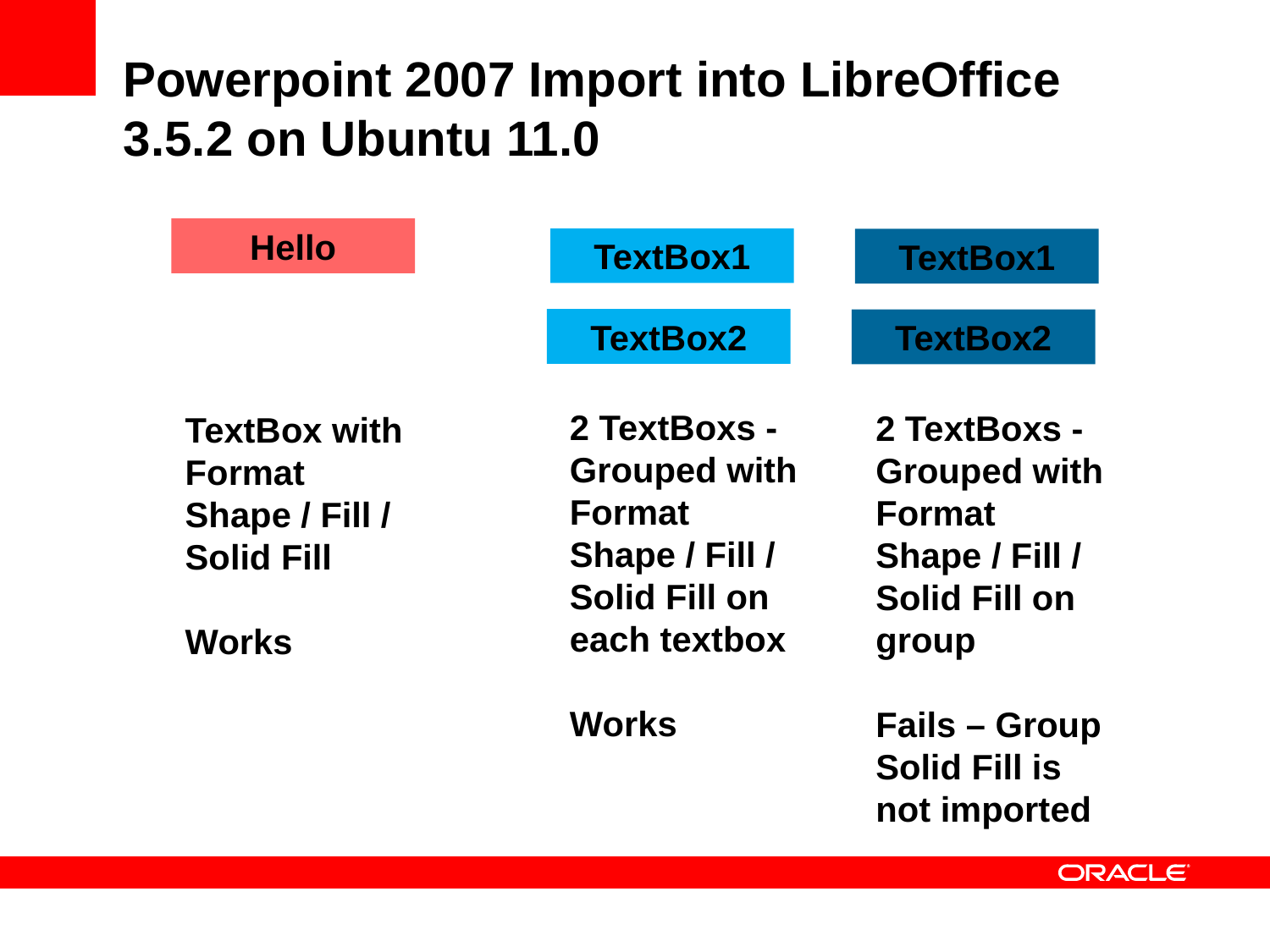

# Powerpoint 2007 Import into LibreOffice 3.5.2 on Ubuntu 11.0

Hello
TextBox1
TextBox2
TextBox1
TextBox2

2 TextBoxs - Grouped with Format Shape / Fill / Solid Fill on each textbox
Works

2 TextBoxs - Grouped with Format Shape / Fill / Solid Fill on group
Fails – Group Solid Fill is not imported

TextBox with Format Shape / Fill / Solid Fill
Works